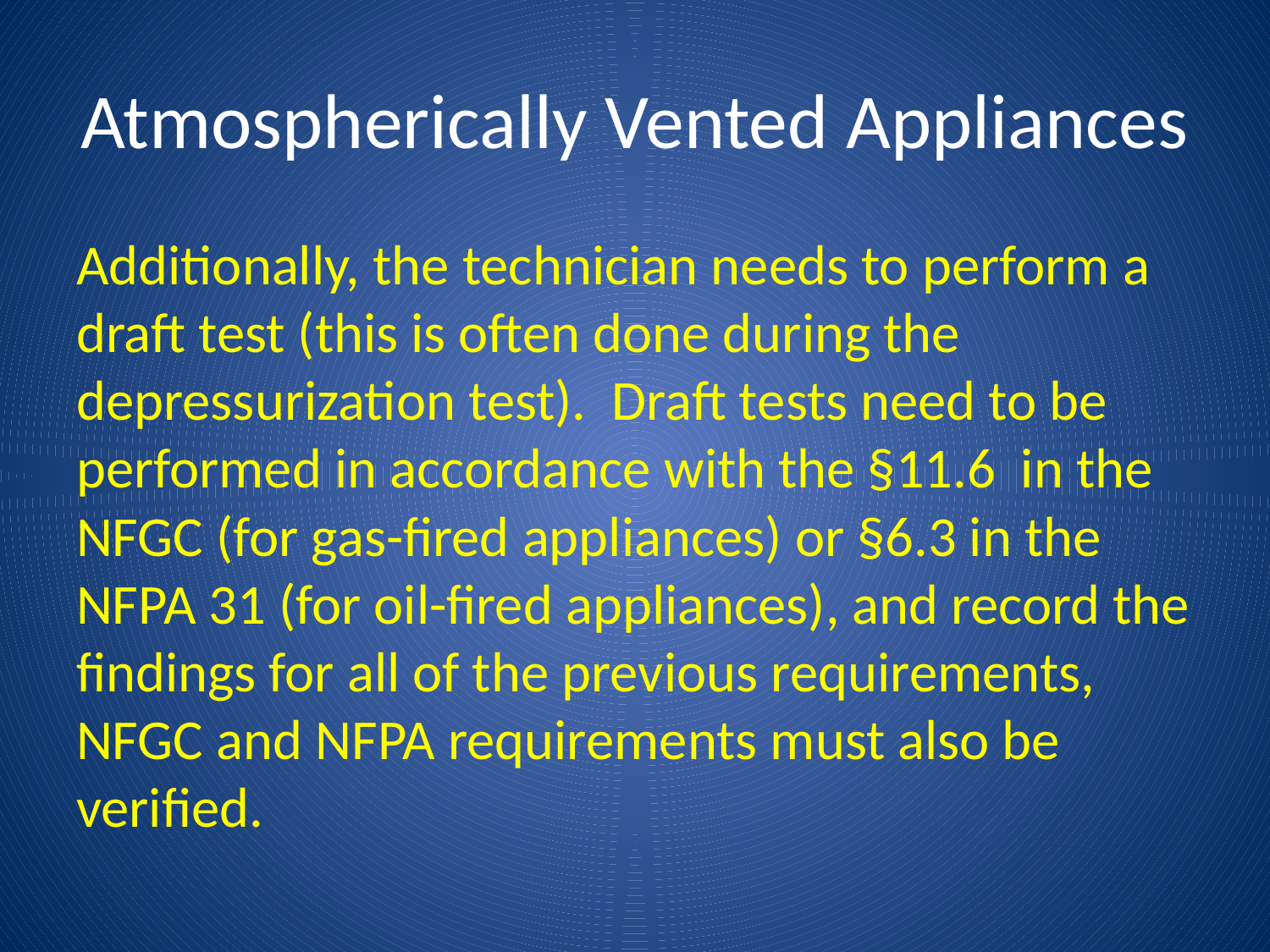

# Atmospherically Vented Appliances
Additionally, the technician needs to perform a draft test (this is often done during the depressurization test).  Draft tests need to be performed in accordance with the §11.6  in the NFGC (for gas-fired appliances) or §6.3 in the NFPA 31 (for oil-fired appliances), and record the findings for all of the previous requirements, NFGC and NFPA requirements must also be verified.